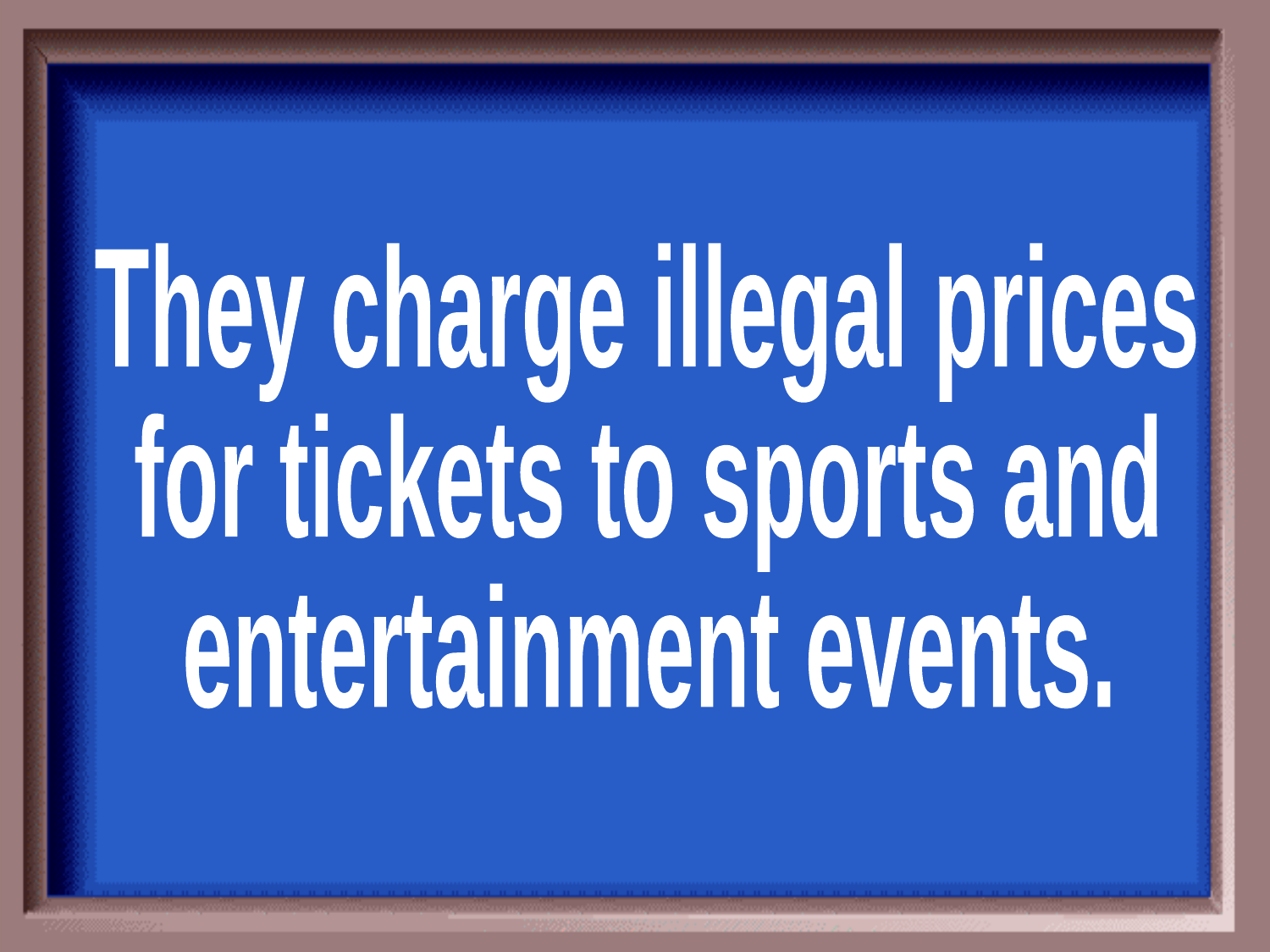

They charge illegal prices
for tickets to sports and
entertainment events.